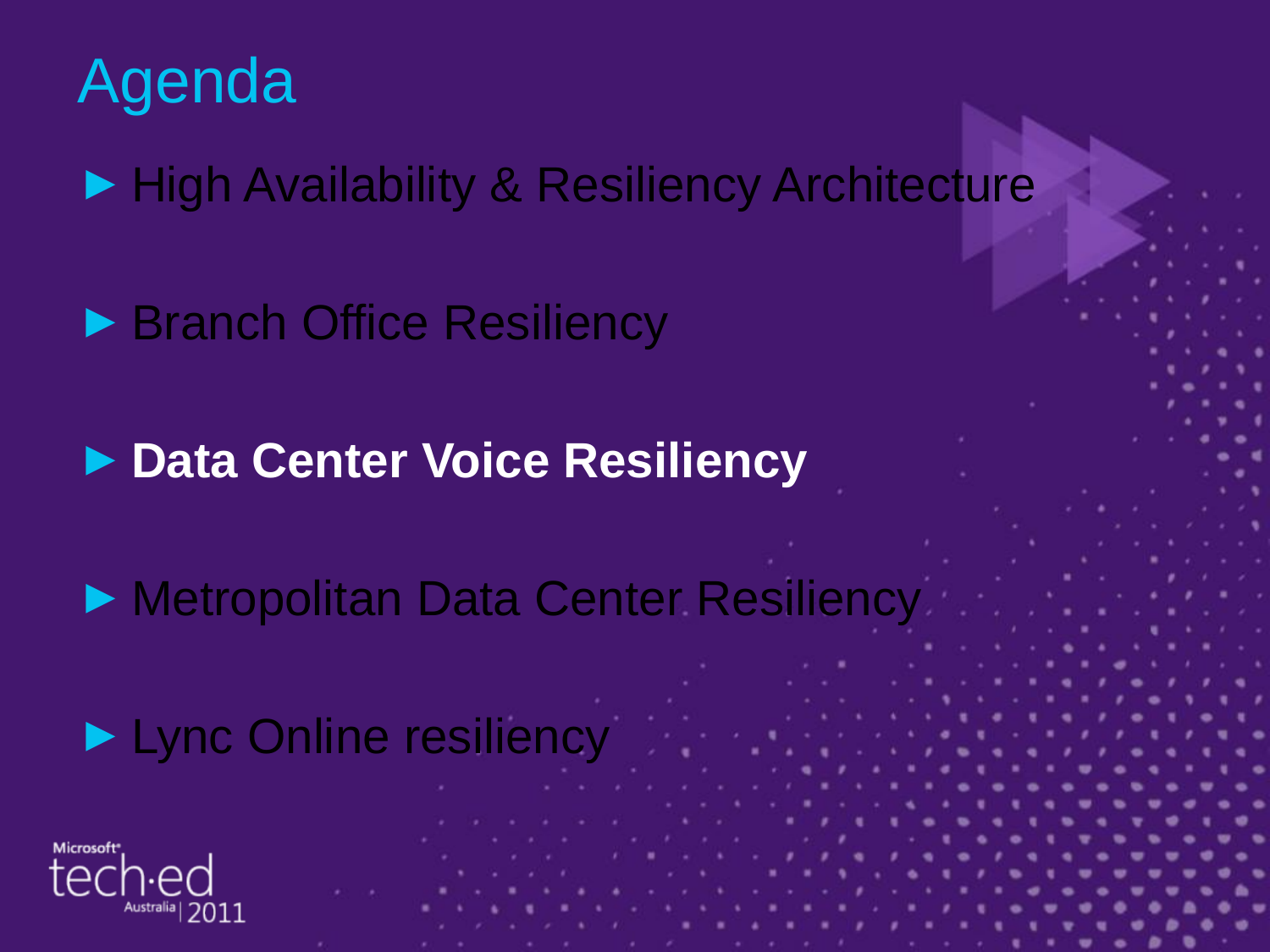

# Agenda
High Availability & Resiliency Architecture

Branch Office Resiliency

Data Center Voice Resiliency

Metropolitan Data Center Resiliency

Lync Online resiliency